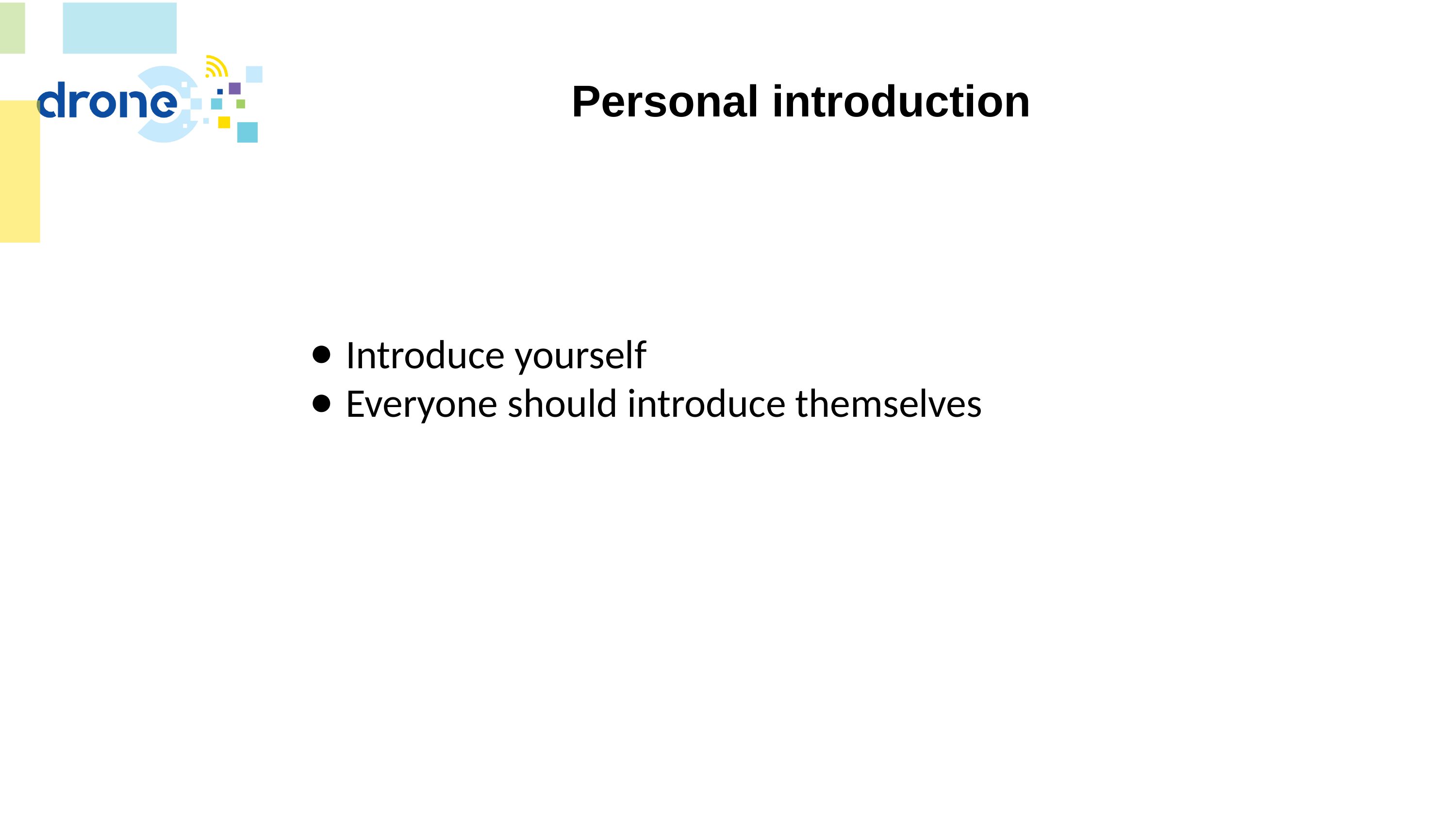

# Personal introduction

Introduce yourself
Everyone should introduce themselves